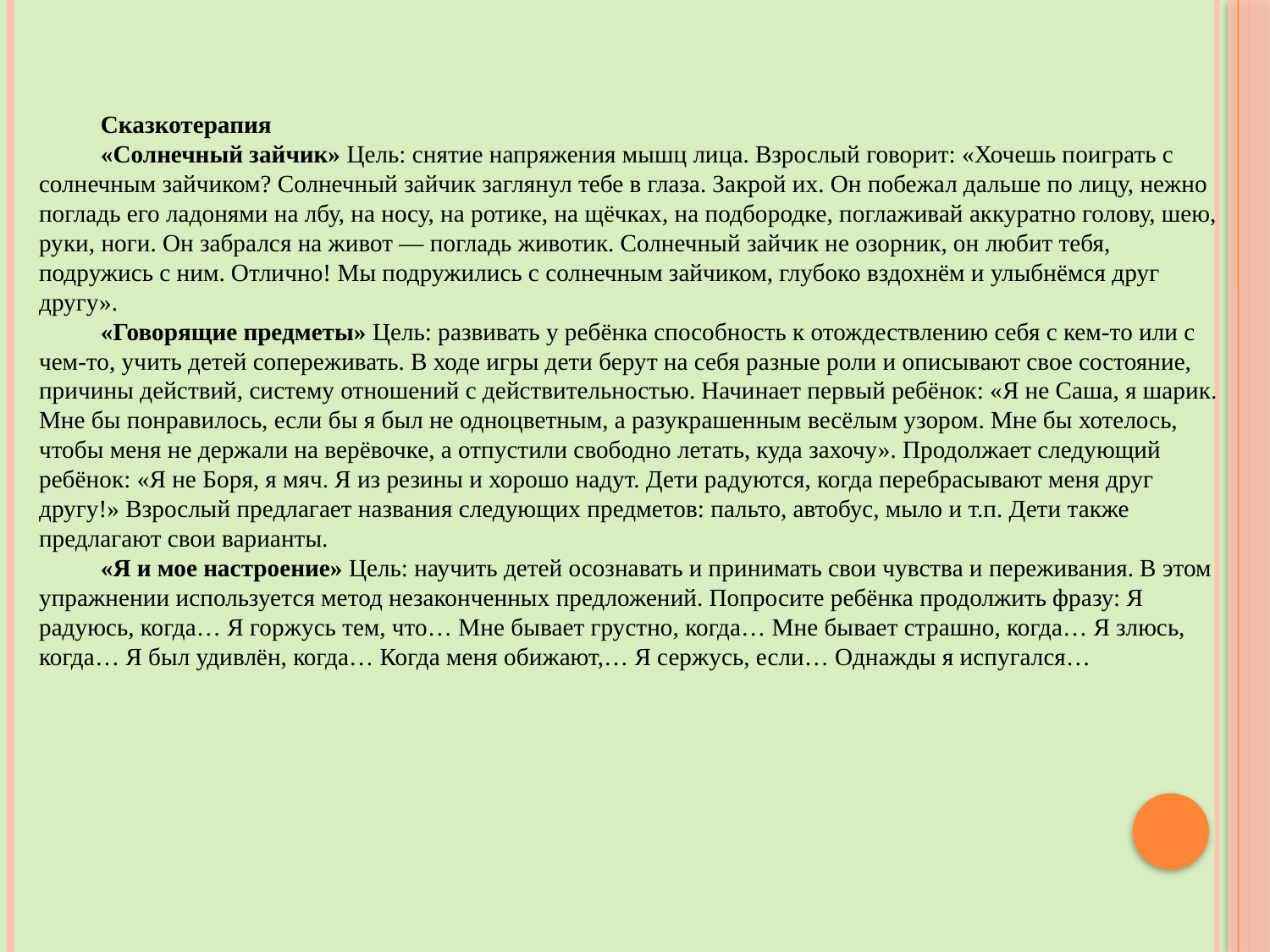

Сказкотерапия
«Солнечный зайчик» Цель: снятие напряжения мышц лица. Взрослый говорит: «Хочешь поиграть с солнечным зайчиком? Солнечный зайчик заглянул тебе в глаза. Закрой их. Он побежал дальше по лицу, нежно погладь его ладонями на лбу, на носу, на ротике, на щёчках, на подбородке, поглаживай аккуратно голову, шею, руки, ноги. Он забрался на живот — погладь животик. Солнечный зайчик не озорник, он любит тебя, подружись с ним. Отлично! Мы подружились с солнечным зайчиком, глубоко вздохнём и улыбнёмся друг другу».
«Говорящие предметы» Цель: развивать у ребёнка способность к отождествлению себя с кем-то или с чем-то, учить детей сопереживать. В ходе игры дети берут на себя разные роли и описывают свое состояние, причины действий, систему отношений с действительностью. Начинает первый ребёнок: «Я не Саша, я шарик. Мне бы понравилось, если бы я был не одноцветным, а разукрашенным весёлым узором. Мне бы хотелось, чтобы меня не держали на верёвочке, а отпустили свободно летать, куда захочу». Продолжает следующий ребёнок: «Я не Боря, я мяч. Я из резины и хорошо надут. Дети радуются, когда перебрасывают меня друг другу!» Взрослый предлагает названия следующих предметов: пальто, автобус, мыло и т.п. Дети также предлагают свои варианты.
«Я и мое настроение» Цель: научить детей осознавать и принимать свои чувства и переживания. В этом упражнении используется метод незаконченных предложений. Попросите ребёнка продолжить фразу: Я радуюсь, когда… Я горжусь тем, что… Мне бывает грустно, когда… Мне бывает страшно, когда… Я злюсь, когда… Я был удивлён, когда… Когда меня обижают,… Я сержусь, если… Однажды я испугался…